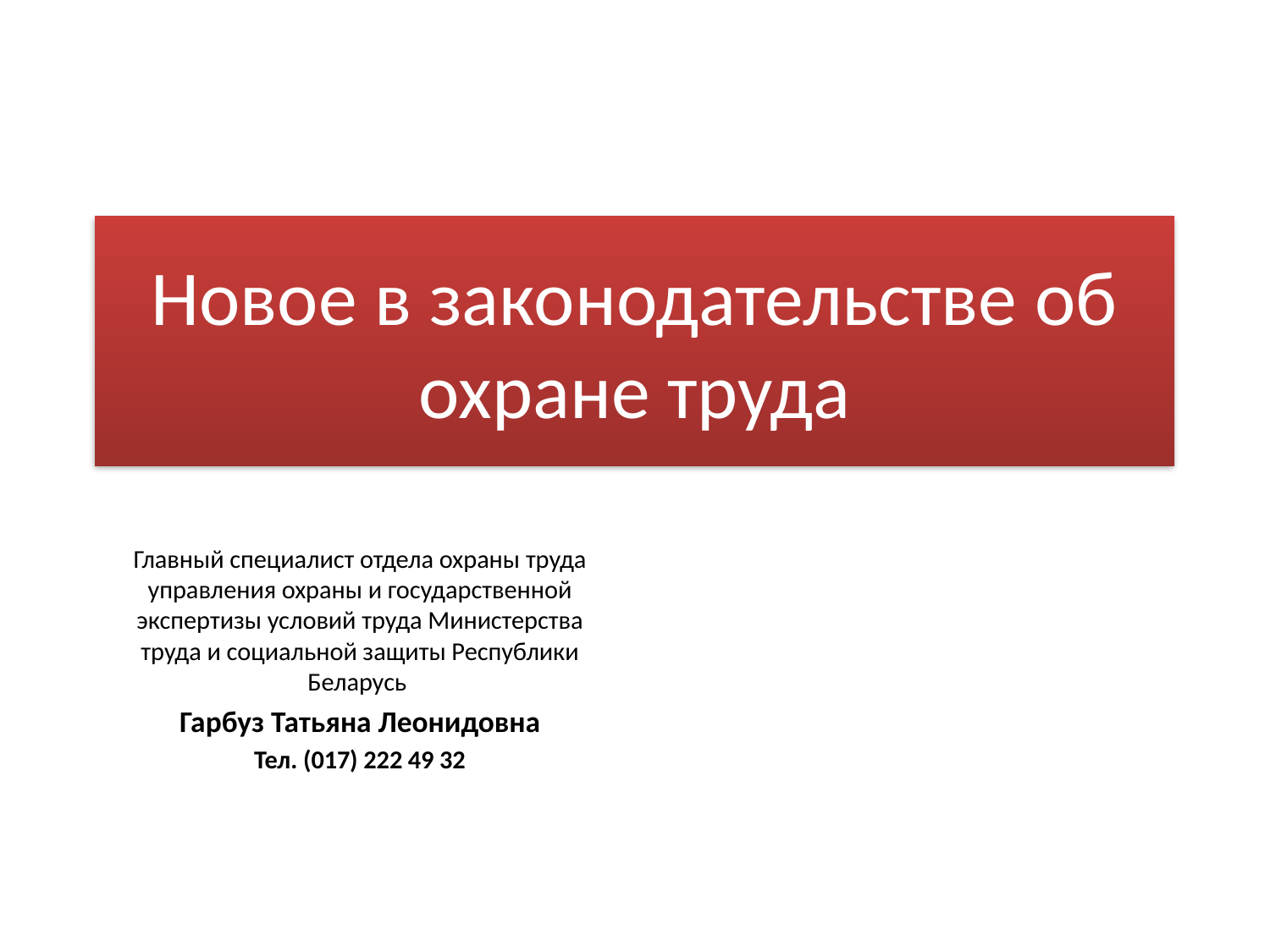

# Новое в законодательстве об охране труда
Главный специалист отдела охраны труда управления охраны и государственной экспертизы условий труда Министерства труда и социальной защиты Республики Беларусь
Гарбуз Татьяна Леонидовна
Тел. (017) 222 49 32